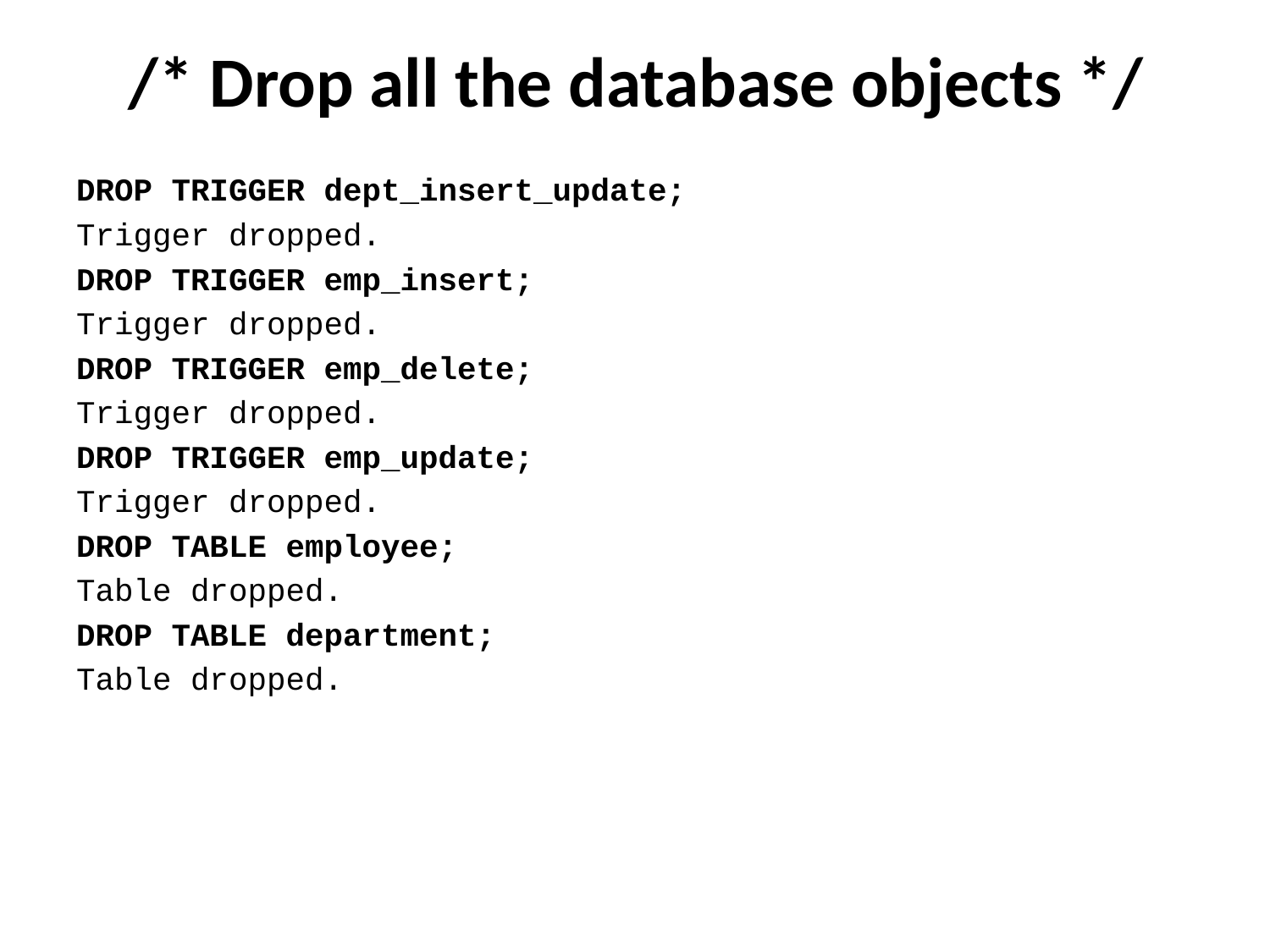

# /* Drop all the database objects */
DROP TRIGGER dept_insert_update;
Trigger dropped.
DROP TRIGGER emp_insert;
Trigger dropped.
DROP TRIGGER emp_delete;
Trigger dropped.
DROP TRIGGER emp_update;
Trigger dropped.
DROP TABLE employee;
Table dropped.
DROP TABLE department;
Table dropped.